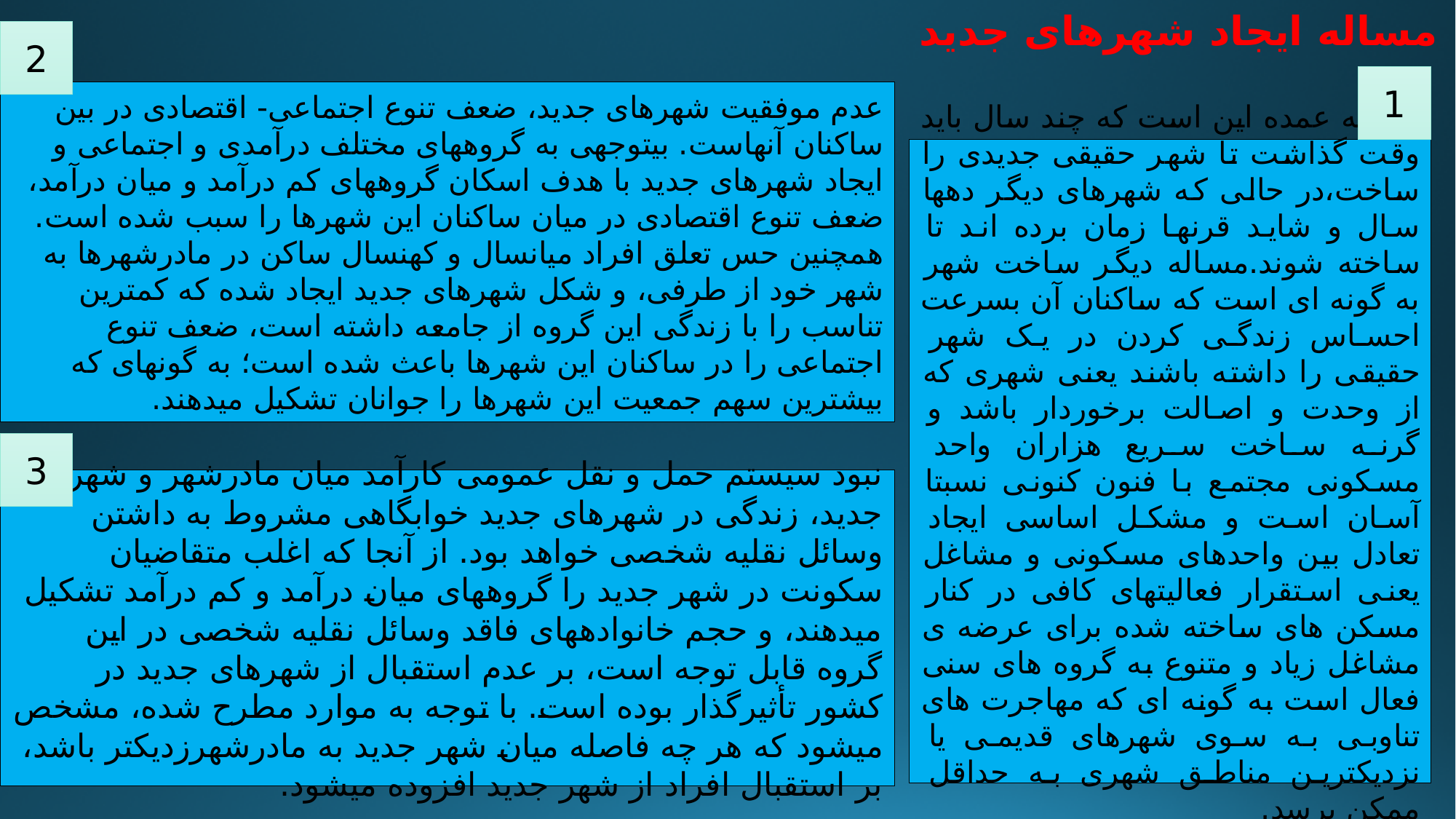

مساله ایجاد شهرهای جدید
2
1
عدم موفقیت شهرهای جدید، ضعف تنوع اجتماعی- اقتصادی در بین ساکنان آنهاست. بیتوجهی به گروههای مختلف درآمدی و اجتماعی و ایجاد شهرهای جدید با هدف اسکان گروههای کم درآمد و میان درآمد، ضعف تنوع اقتصادی در میان ساکنان این شهرها را سبب شده است. همچنین حس تعلق افراد میانسال و کهنسال ساکن در مادرشهرها به شهر خود از طرفی، و شکل شهرهای جدید ایجاد شده که کمترین تناسب را با زندگی این گروه از جامعه داشته است، ضعف تنوع اجتماعی را در ساکنان این شهرها باعث شده است؛ به گونهای که بیشترین سهم جمعیت این شهرها را جوانان تشکیل میدهند.
مساله عمده این است که چند سال باید وقت گذاشت تا شهر حقیقی جدیدی را ساخت،در حالی که شهرهای دیگر دهها سال و شاید قرنها زمان برده اند تا ساخته شوند.مساله دیگر ساخت شهر به گونه ای است که ساکنان آن بسرعت احساس زندگی کردن در یک شهر حقیقی را داشته باشند یعنی شهری که از وحدت و اصالت برخوردار باشد و گرنه ساخت سریع هزاران واحد مسکونی مجتمع با فنون کنونی نسبتا آسان است و مشکل اساسی ایجاد تعادل بین واحدهای مسکونی و مشاغل یعنی استقرار فعالیتهای کافی در کنار مسکن های ساخته شده برای عرضه ی مشاغل زیاد و متنوع به گروه های سنی فعال است به گونه ای که مهاجرت های تناوبی به سوی شهرهای قدیمی یا نزدیکترین مناطق شهری به حداقل ممکن برسد.
3
نبود سیستم حمل و نقل عمومی کارآمد میان مادرشهر و شهر جدید، زندگی در شهرهای جدید خوابگاهی مشروط به داشتن وسائل نقلیه شخصی خواهد بود. از آنجا که اغلب متقاضیان سکونت در شهر جدید را گروههای میان درآمد و کم درآمد تشکیل میدهند، و حجم خانوادههای فاقد وسائل نقلیه شخصی در این گروه قابل توجه است، بر عدم استقبال از شهرهای جدید در کشور تأثیرگذار بوده است. با توجه به موارد مطرح شده، مشخص میشود که هر چه فاصله میان شهر جدید به مادرشهرزدیکتر باشد، بر استقبال افراد از شهر جدید افزوده میشود.